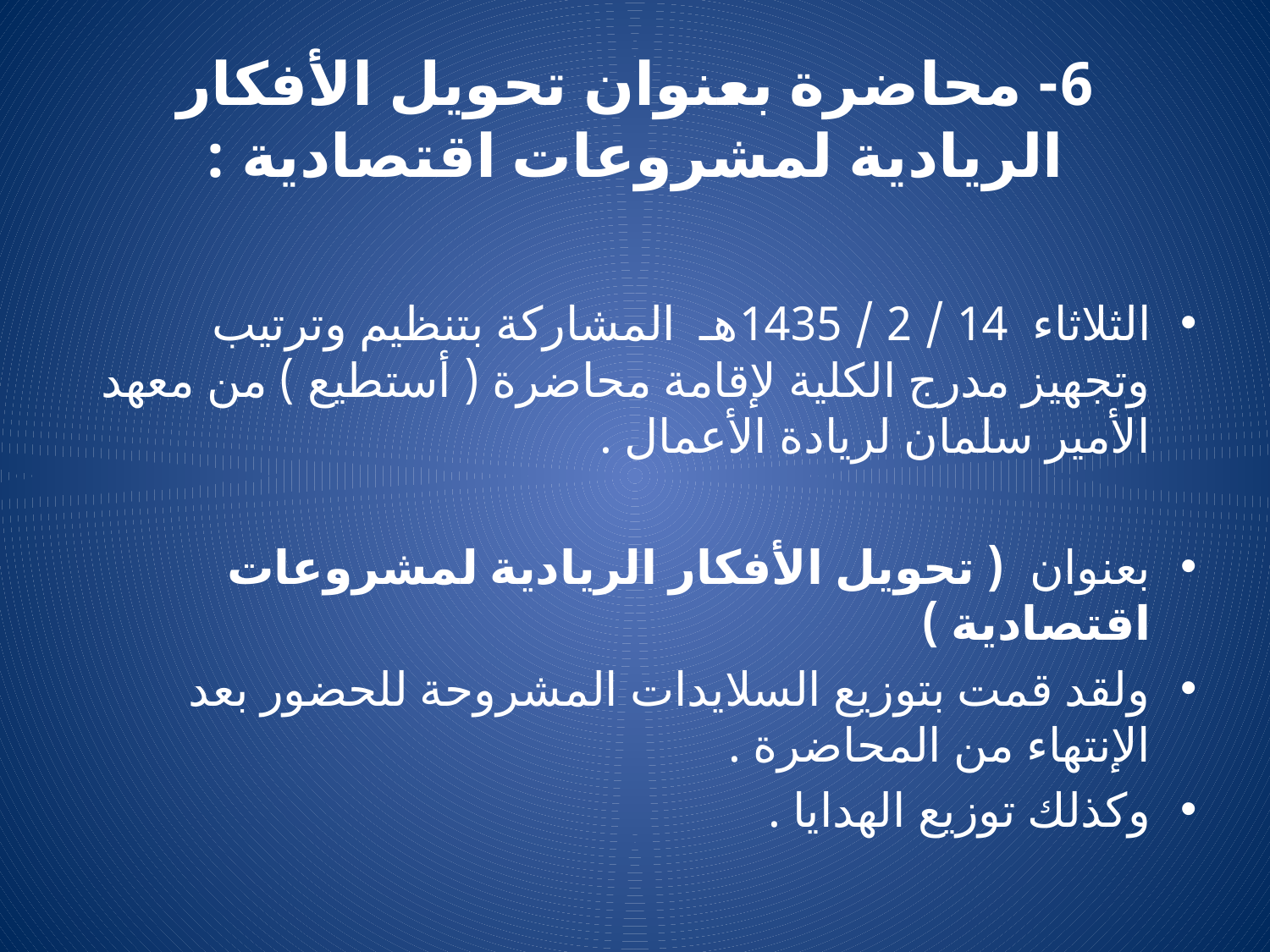

# 6- محاضرة بعنوان تحويل الأفكار الريادية لمشروعات اقتصادية :

الثلاثاء  14 / 2 / 1435هـ  المشاركة بتنظيم وترتيب وتجهيز مدرج الكلية لإقامة محاضرة ( أستطيع ) من معهد الأمير سلمان لريادة الأعمال .

بعنوان  ( تحويل الأفكار الريادية لمشروعات اقتصادية )
ولقد قمت بتوزيع السلايدات المشروحة للحضور بعد الإنتهاء من المحاضرة .
وكذلك توزيع الهدايا .